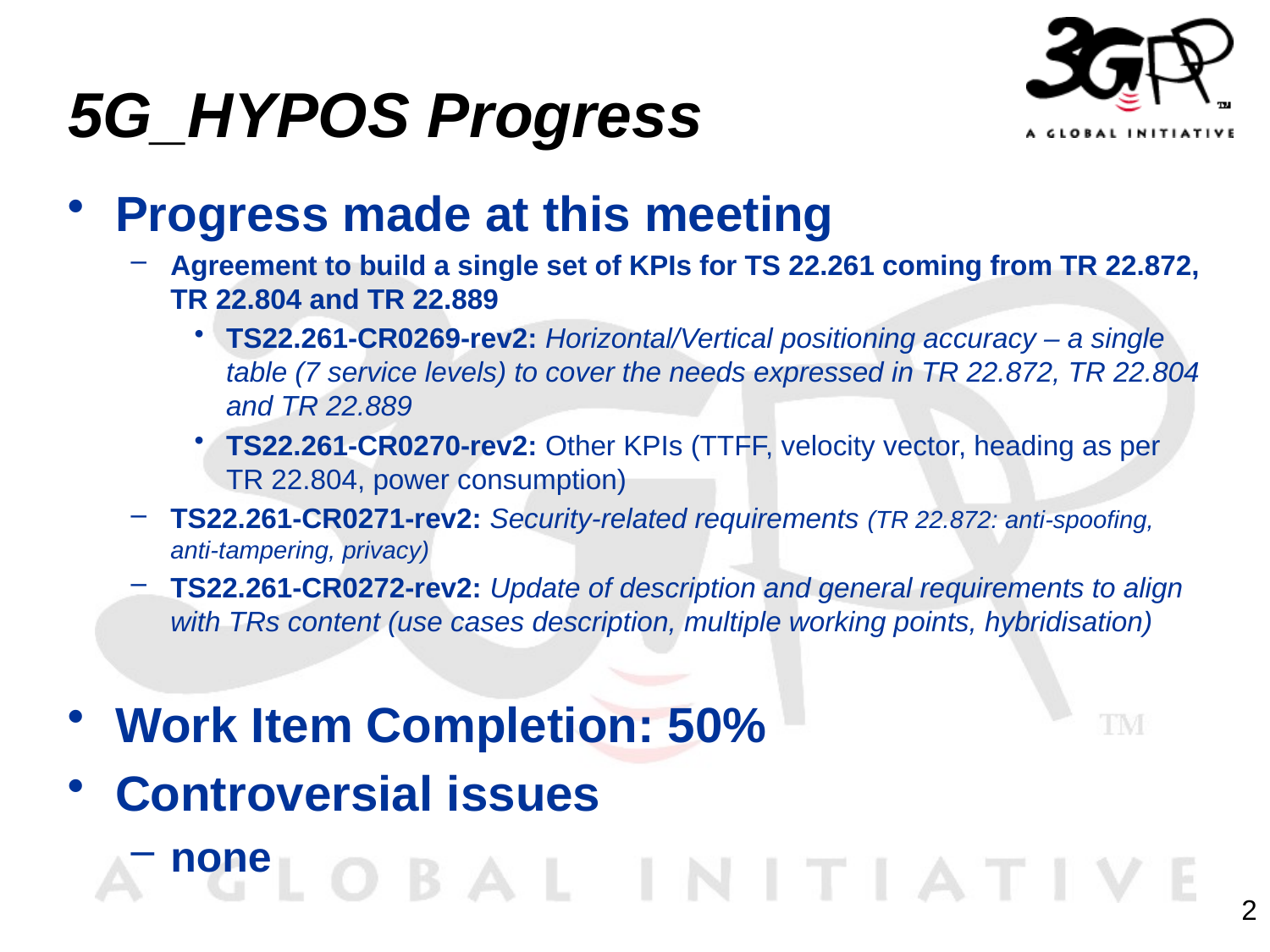

# 5G_HYPOS Progress
Progress made at this meeting
Agreement to build a single set of KPIs for TS 22.261 coming from TR 22.872, TR 22.804 and TR 22.889
TS22.261-CR0269-rev2: Horizontal/Vertical positioning accuracy – a single table (7 service levels) to cover the needs expressed in TR 22.872, TR 22.804 and TR 22.889
TS22.261-CR0270-rev2: Other KPIs (TTFF, velocity vector, heading as per TR 22.804, power consumption)
TS22.261-CR0271-rev2: Security-related requirements (TR 22.872: anti-spoofing, anti-tampering, privacy)
TS22.261-CR0272-rev2: Update of description and general requirements to align with TRs content (use cases description, multiple working points, hybridisation)

Work Item Completion: 50%
Controversial issues
none
2